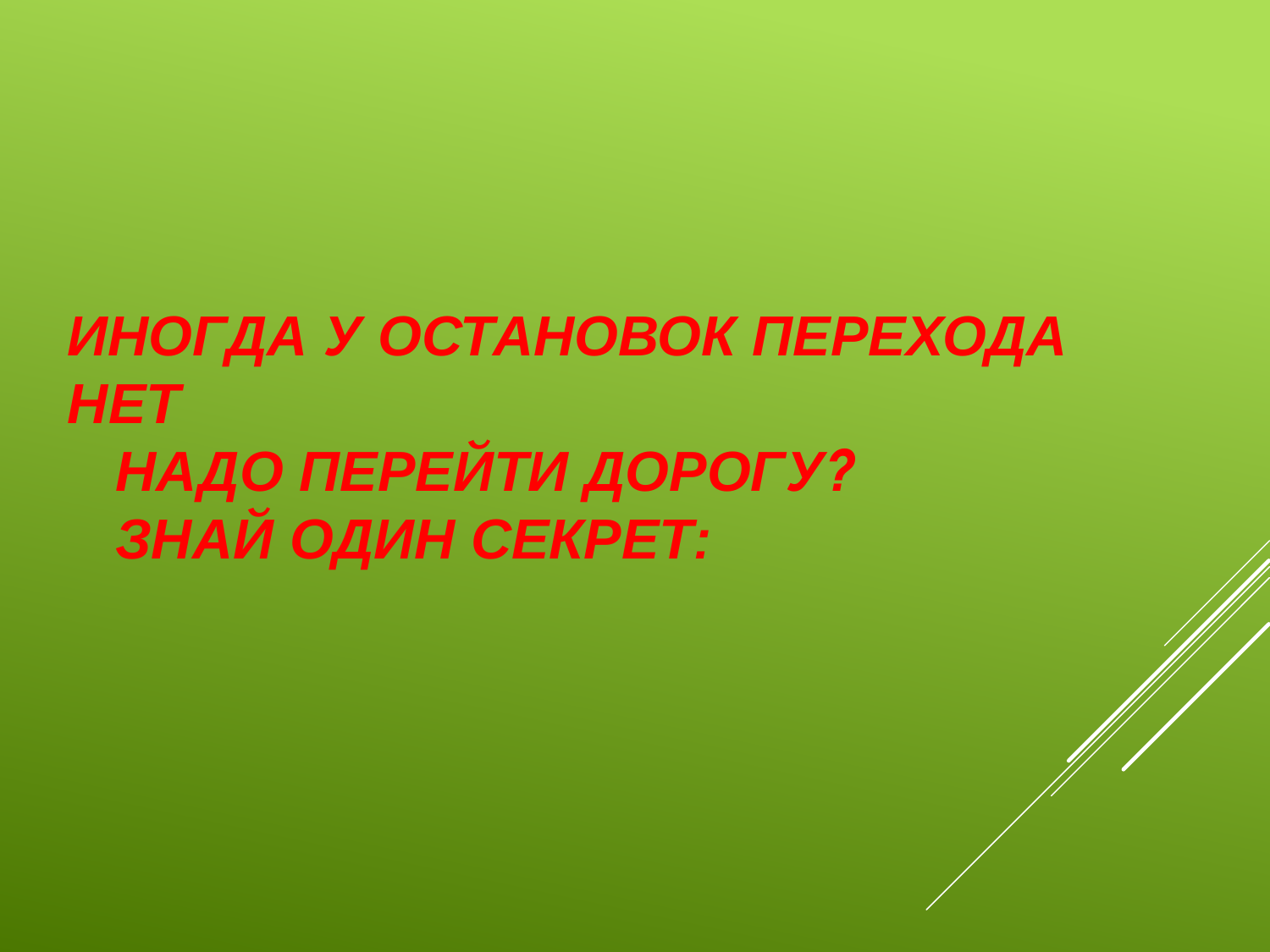

# Иногда у остановок перехода нет Надо перейти дорогу? Знай один секрет: